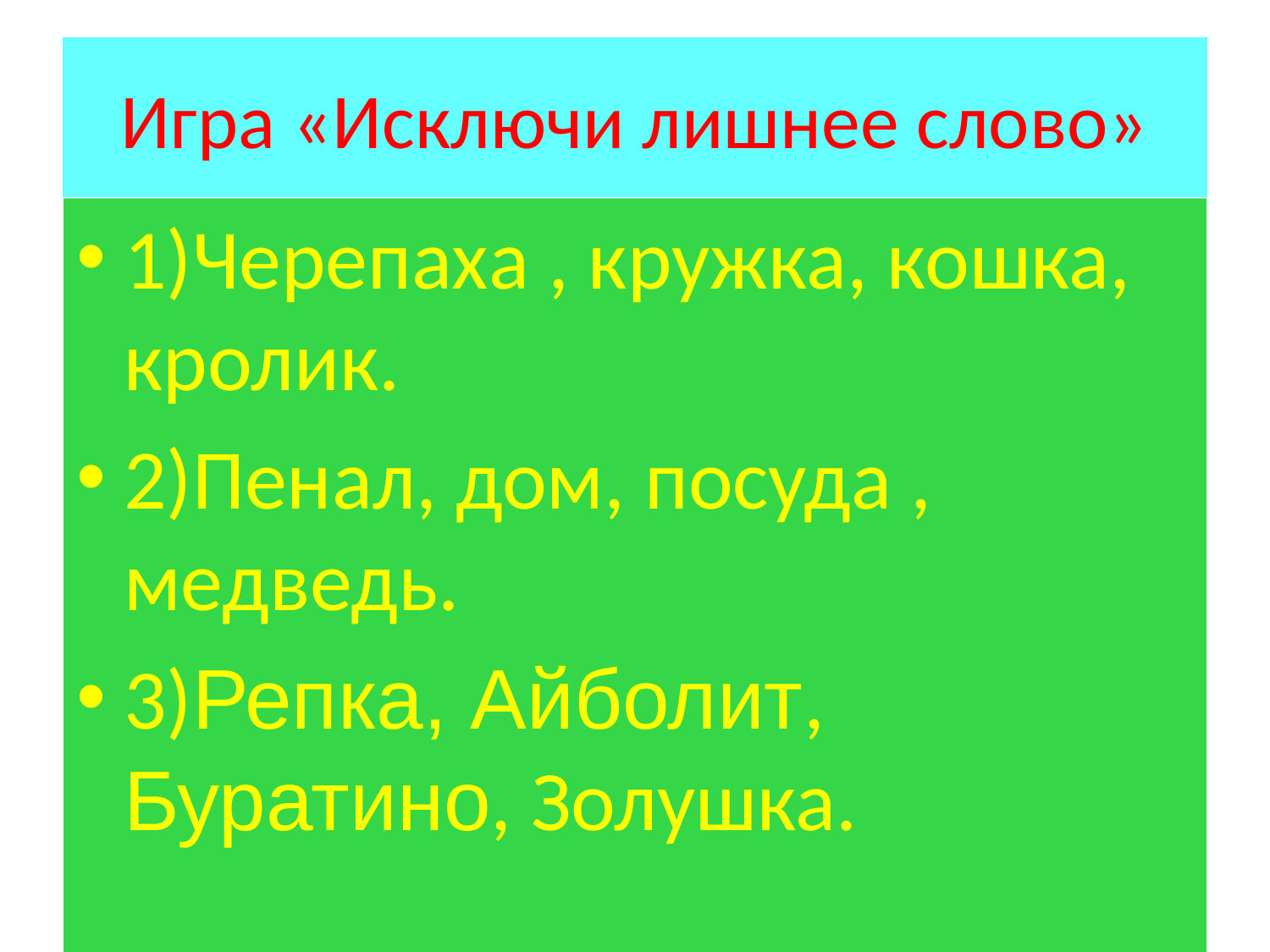

# Игра «Исключи лишнее слово»
1)Черепаха , кружка, кошка, кролик.
2)Пенал, дом, посуда , медведь.
3)Репка, Айболит, Буратино, Золушка.